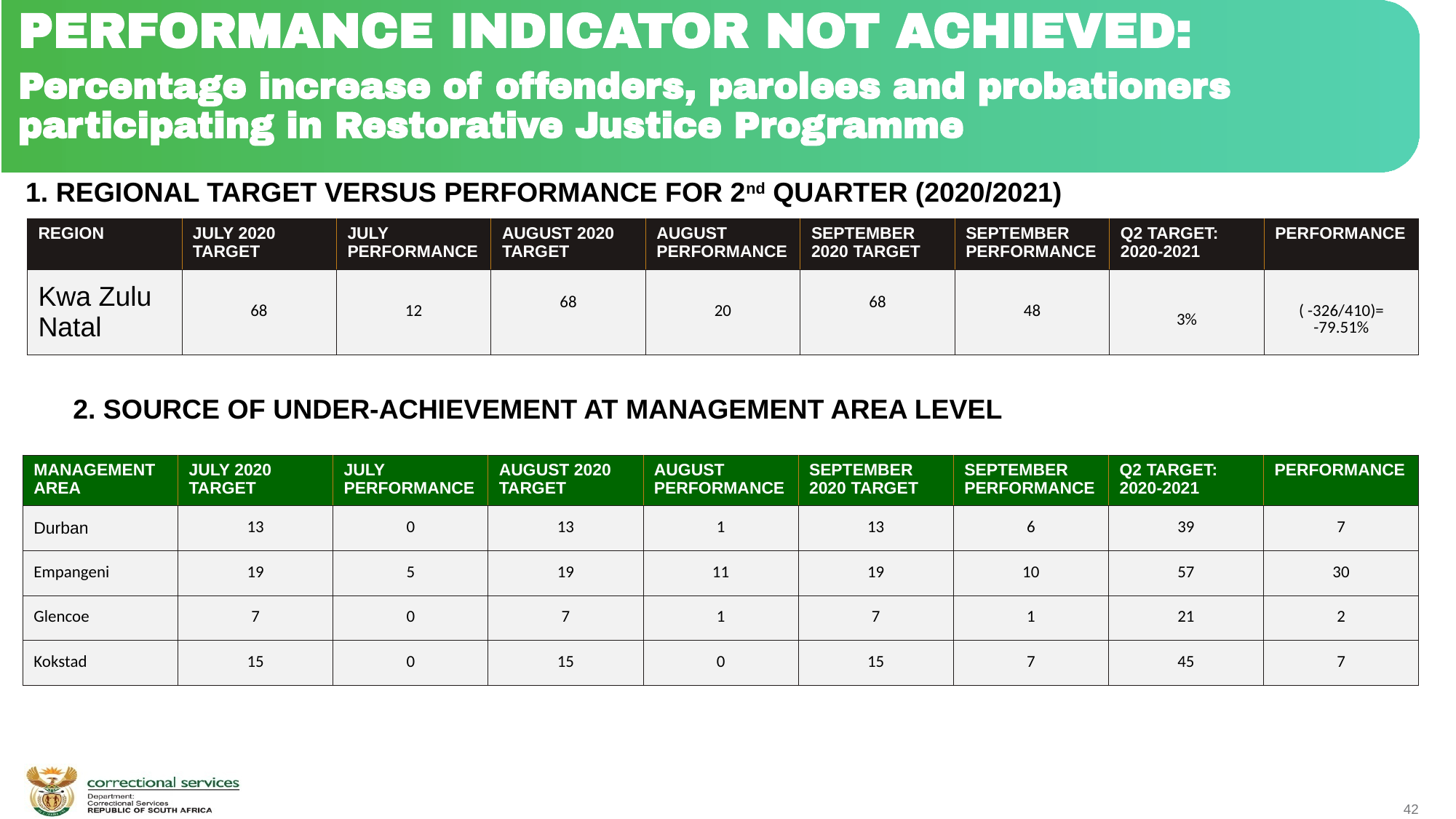

PERFORMANCE INDICATOR NOT ACHIEVED:
Percentage increase of offenders, parolees and probationers participating in Restorative Justice Programme

1. REGIONAL TARGET VERSUS PERFORMANCE FOR 2nd QUARTER (2020/2021)
| REGION | JULY 2020 TARGET | JULY PERFORMANCE | AUGUST 2020 TARGET | AUGUST PERFORMANCE | SEPTEMBER 2020 TARGET | SEPTEMBER PERFORMANCE | Q2 TARGET: 2020-2021 | PERFORMANCE |
| --- | --- | --- | --- | --- | --- | --- | --- | --- |
| Kwa Zulu Natal | 68 | 12 | 68 | 20 | 68 | 48 | 3% | ( -326/410)= -79.51% |
     2. SOURCE OF UNDER-ACHIEVEMENT AT MANAGEMENT AREA LEVEL
| MANAGEMENT AREA | JULY 2020 TARGET | JULY PERFORMANCE | AUGUST 2020 TARGET | AUGUST PERFORMANCE | SEPTEMBER 2020 TARGET | SEPTEMBER PERFORMANCE | Q2 TARGET: 2020-2021 | PERFORMANCE |
| --- | --- | --- | --- | --- | --- | --- | --- | --- |
| Durban | 13 | 0 | 13 | 1 | 13 | 6 | 39 | 7 |
| Empangeni | 19 | 5 | 19 | 11 | 19 | 10 | 57 | 30 |
| Glencoe | 7 | 0 | 7 | 1 | 7 | 1 | 21 | 2 |
| Kokstad | 15 | 0 | 15 | 0 | 15 | 7 | 45 | 7 |